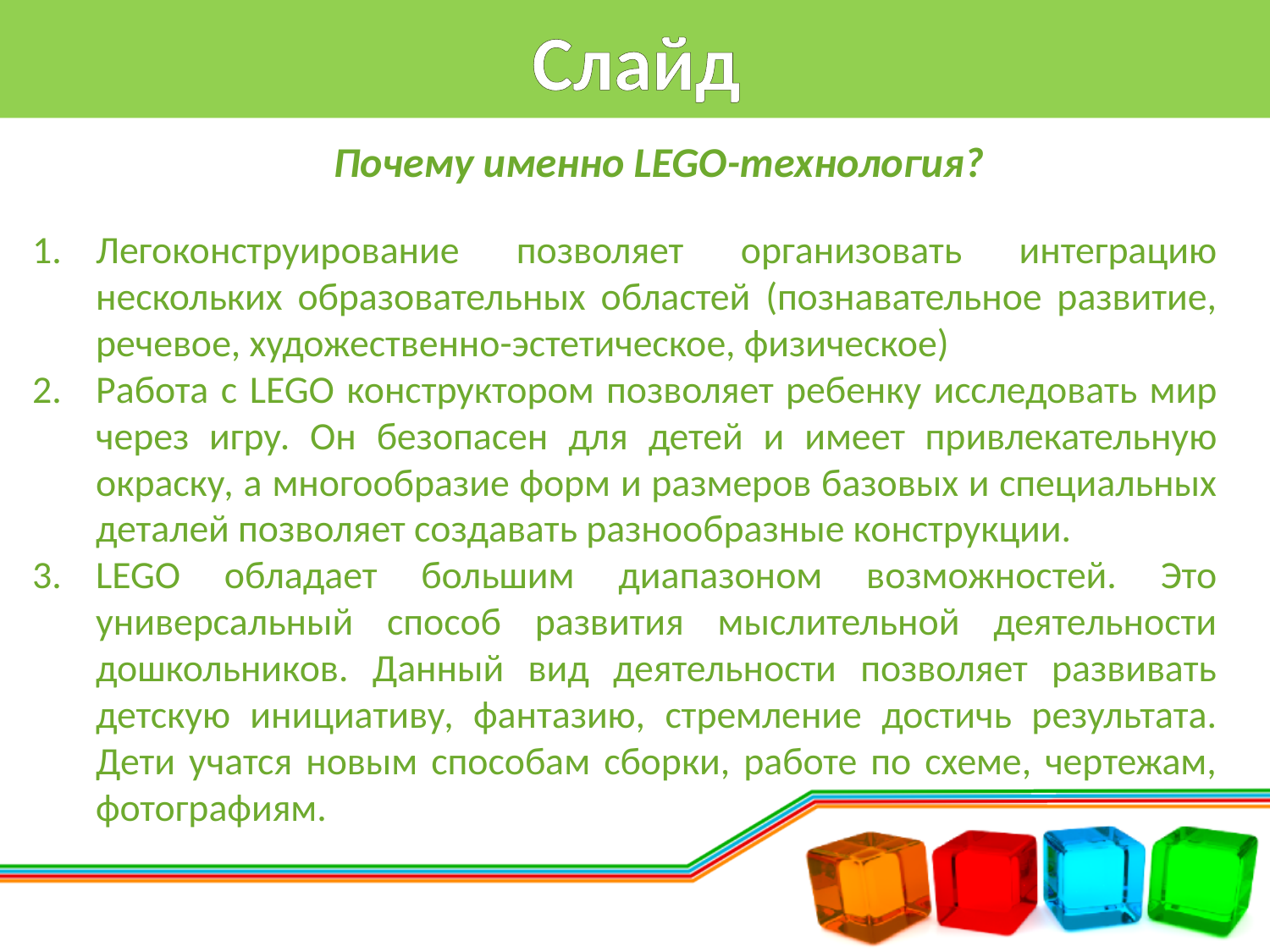

# Слайд
Почему именно LEGO-технология?
Легоконструирование позволяет организовать интеграцию нескольких образовательных областей (познавательное развитие, речевое, художественно-эстетическое, физическое)
Работа с LEGO конструктором позволяет ребенку исследовать мир через игру. Он безопасен для детей и имеет привлекательную окраску, а многообразие форм и размеров базовых и специальных деталей позволяет создавать разнообразные конструкции.
LEGO обладает большим диапазоном возможностей. Это универсальный способ развития мыслительной деятельности дошкольников. Данный вид деятельности позволяет развивать детскую инициативу, фантазию, стремление достичь результата. Дети учатся новым способам сборки, работе по схеме, чертежам, фотографиям.